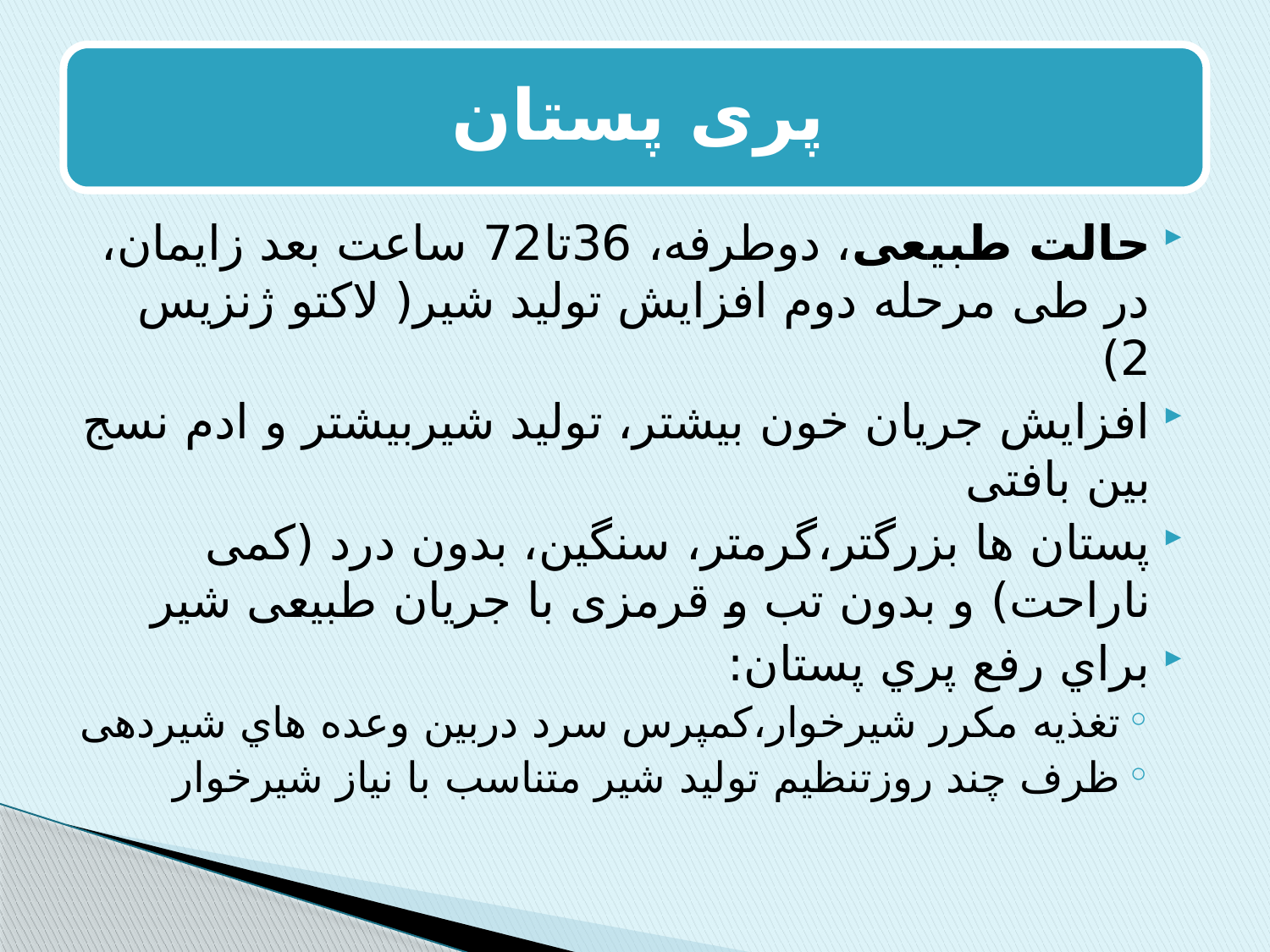

پری پستان
حالت طبیعی، دوطرفه، 36تا72 ساعت بعد زایمان، در طی مرحله دوم افزایش تولید شیر( لاکتو ژنزیس 2)
افزایش جريان خون بيشتر، توليد شيربيشتر و ادم نسج بین بافتی
پستان ها بزرگتر،گرمتر، سنگین، بدون درد (کمی ناراحت) و بدون تب و قرمزی با جریان طبیعی شیر
براي رفع پري پستان:
تغذيه مكرر شیرخوار،كمپرس سرد دربين وعده هاي شیردهی
ظرف چند روزتنظیم تولید شير متناسب با نياز شيرخوار